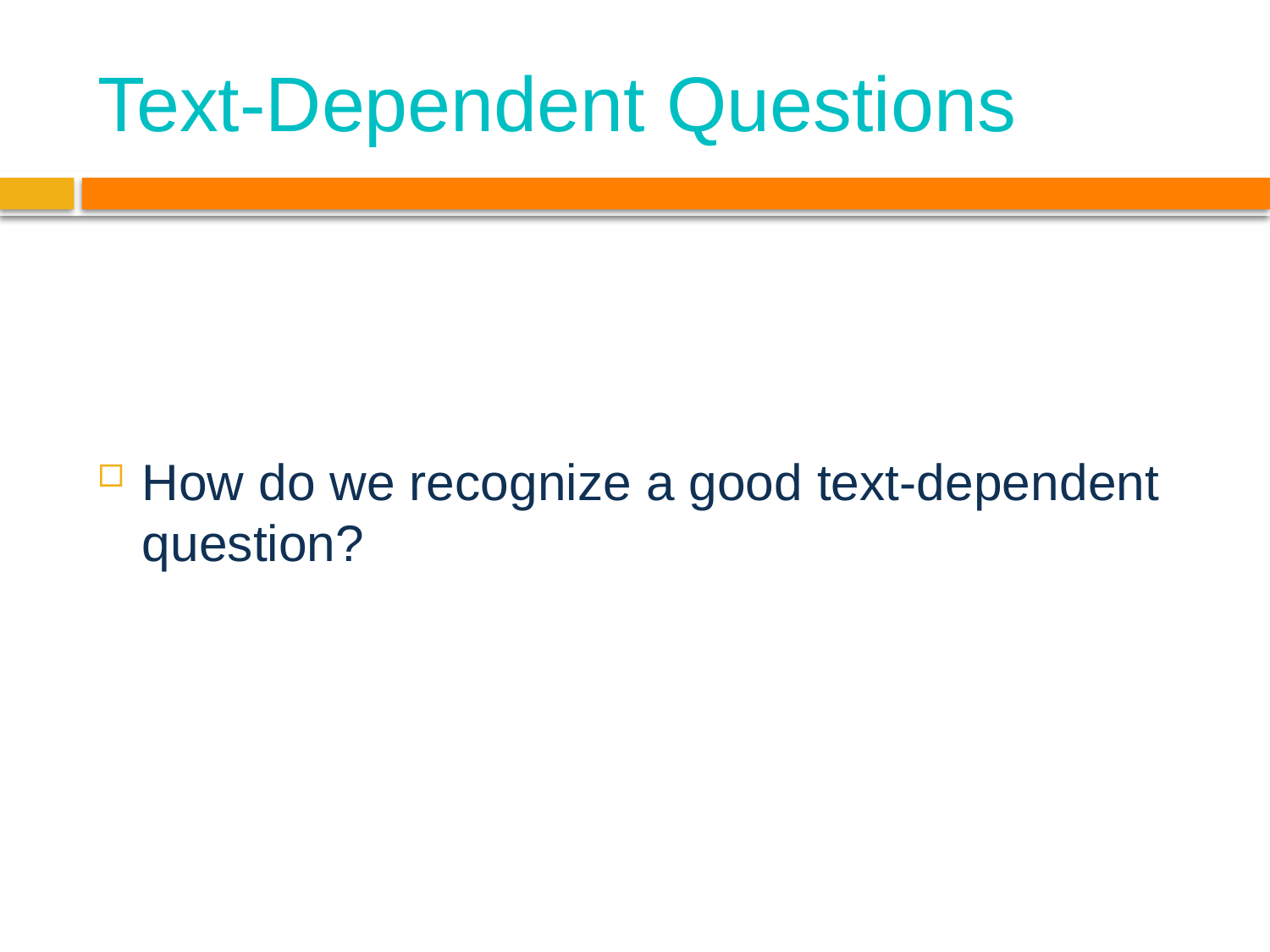

# Text-Dependent Questions

How do we recognize a good text-dependent question?